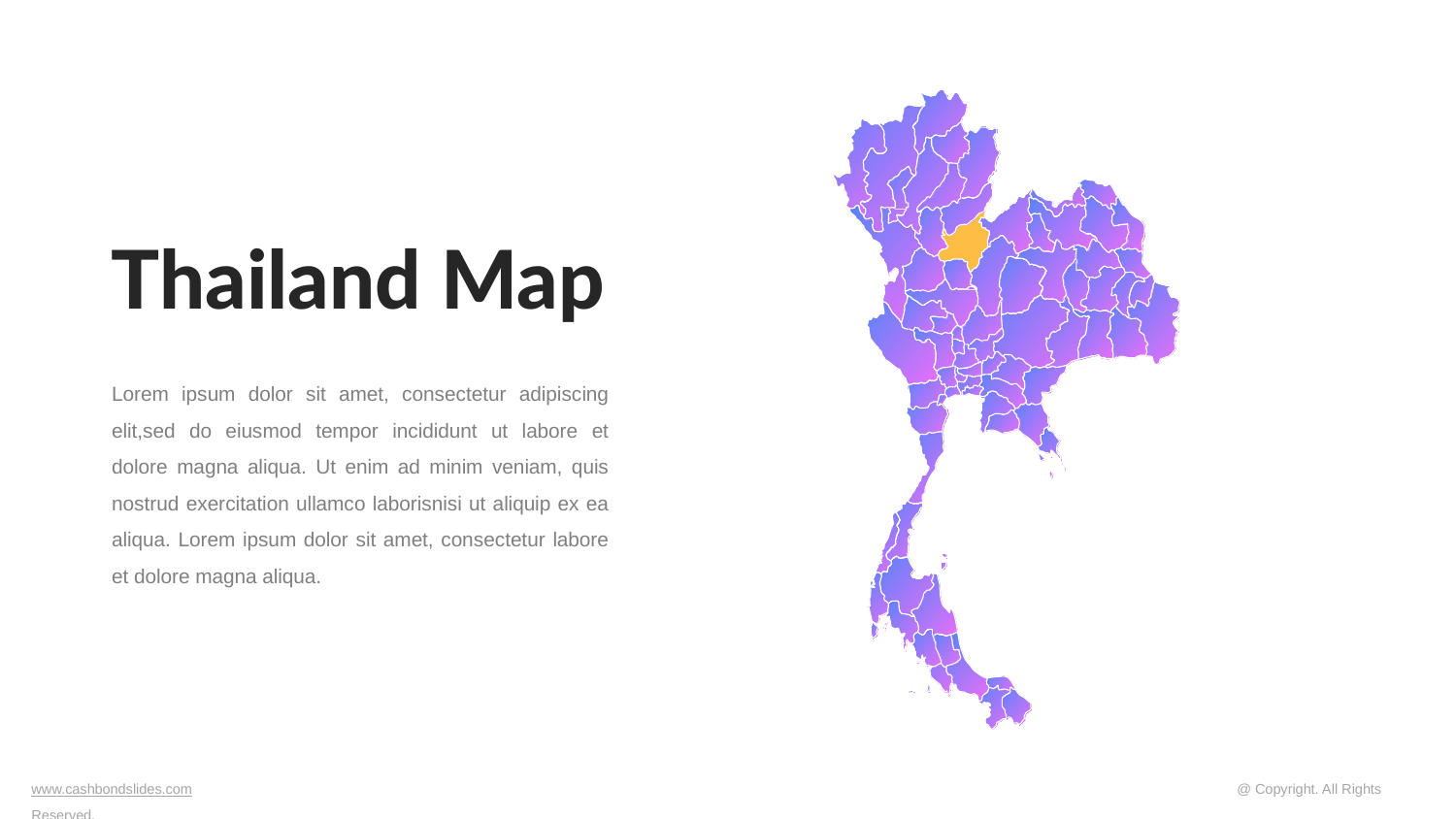

Thailand Map
Lorem ipsum dolor sit amet, consectetur adipiscing elit,sed do eiusmod tempor incididunt ut labore et dolore magna aliqua. Ut enim ad minim veniam, quis nostrud exercitation ullamco laborisnisi ut aliquip ex ea aliqua. Lorem ipsum dolor sit amet, consectetur labore et dolore magna aliqua.
www.cashbondslides.com	                                                                                                			                                                @ Copyright. All Rights Reserved.